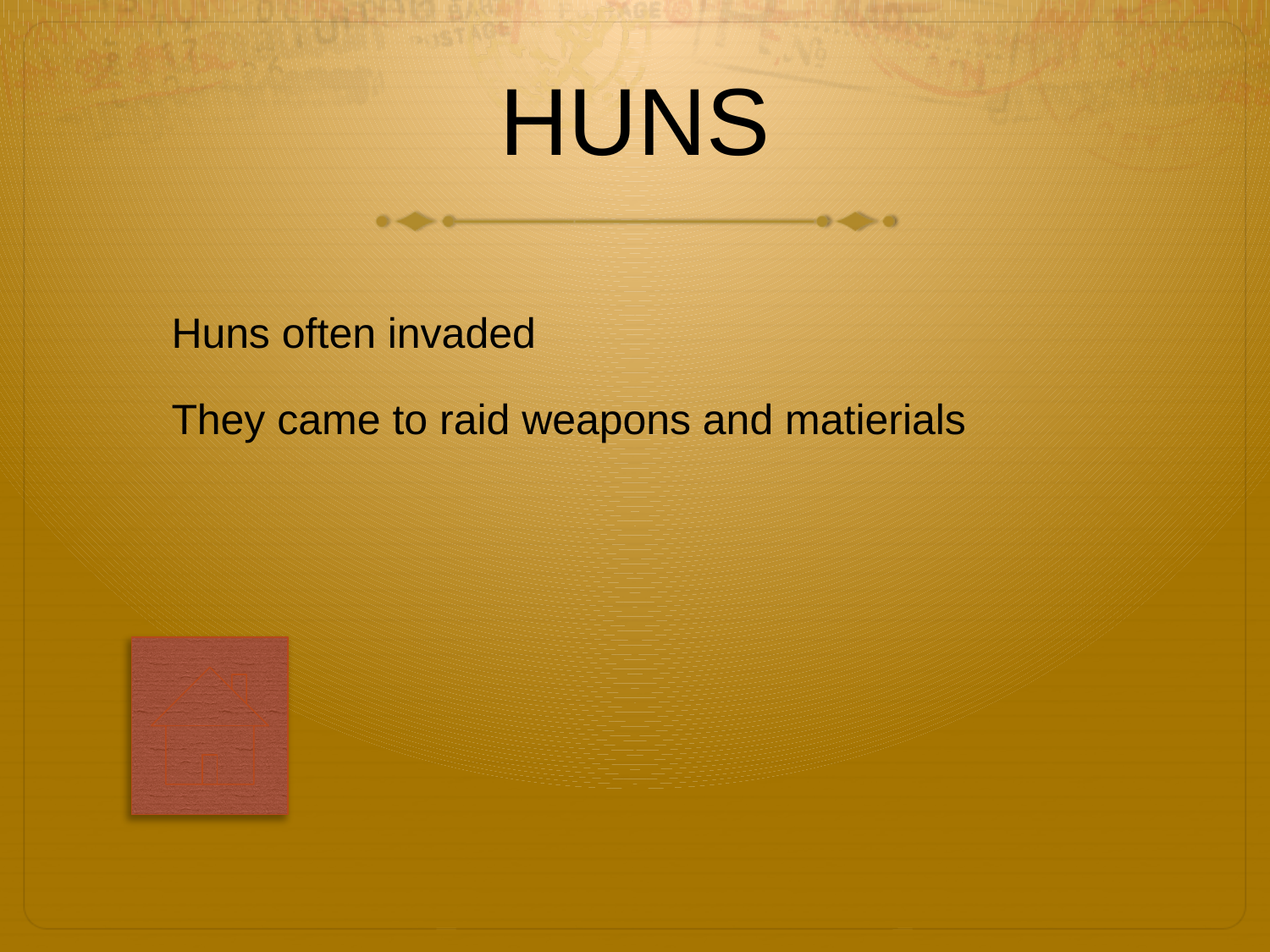

# HUNS
Huns often invaded
They came to raid weapons and matierials